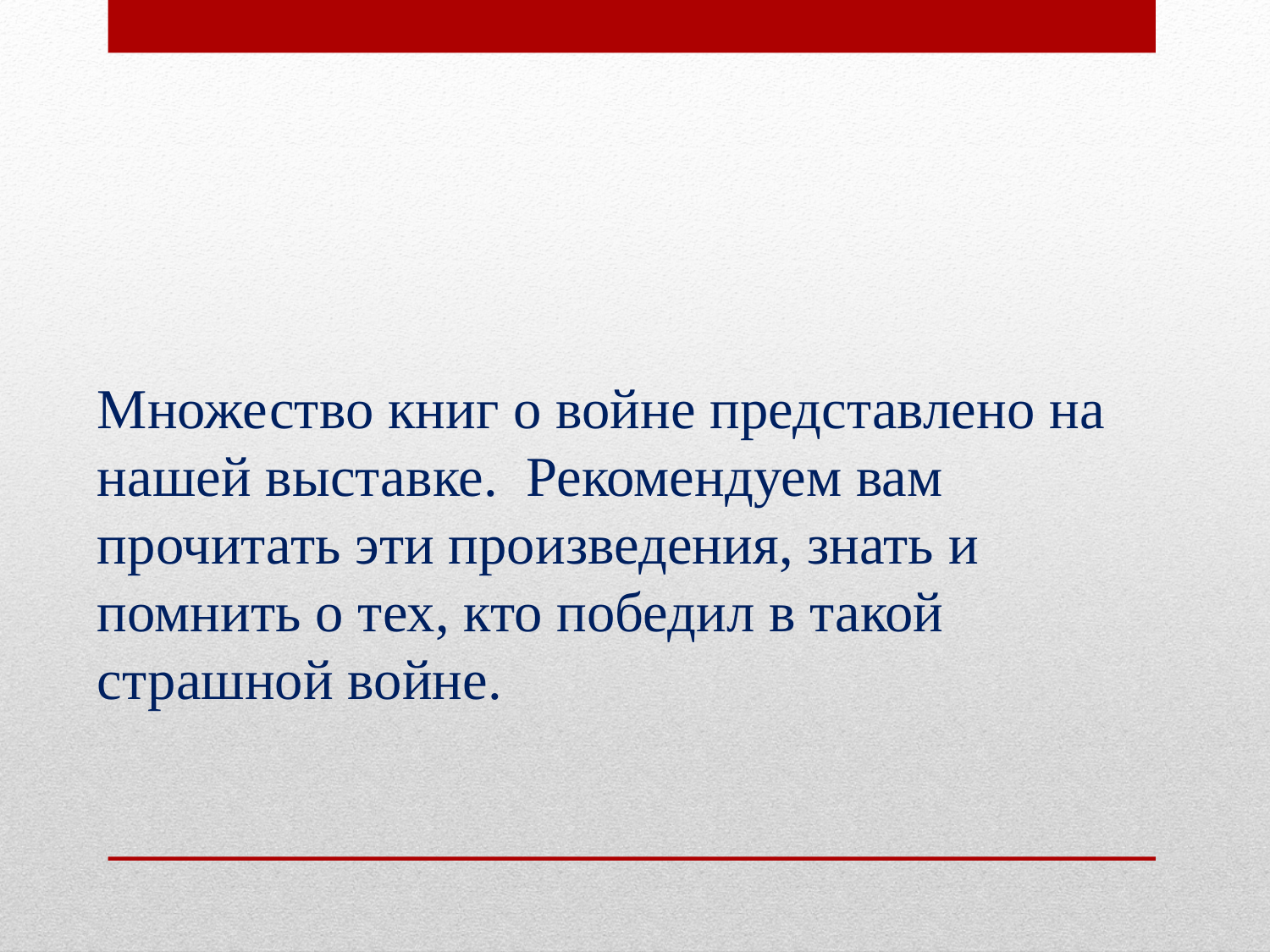

Множество книг о войне представлено на нашей выставке.  Рекомендуем вам прочитать эти произведения, знать и помнить о тех, кто победил в такой страшной войне.